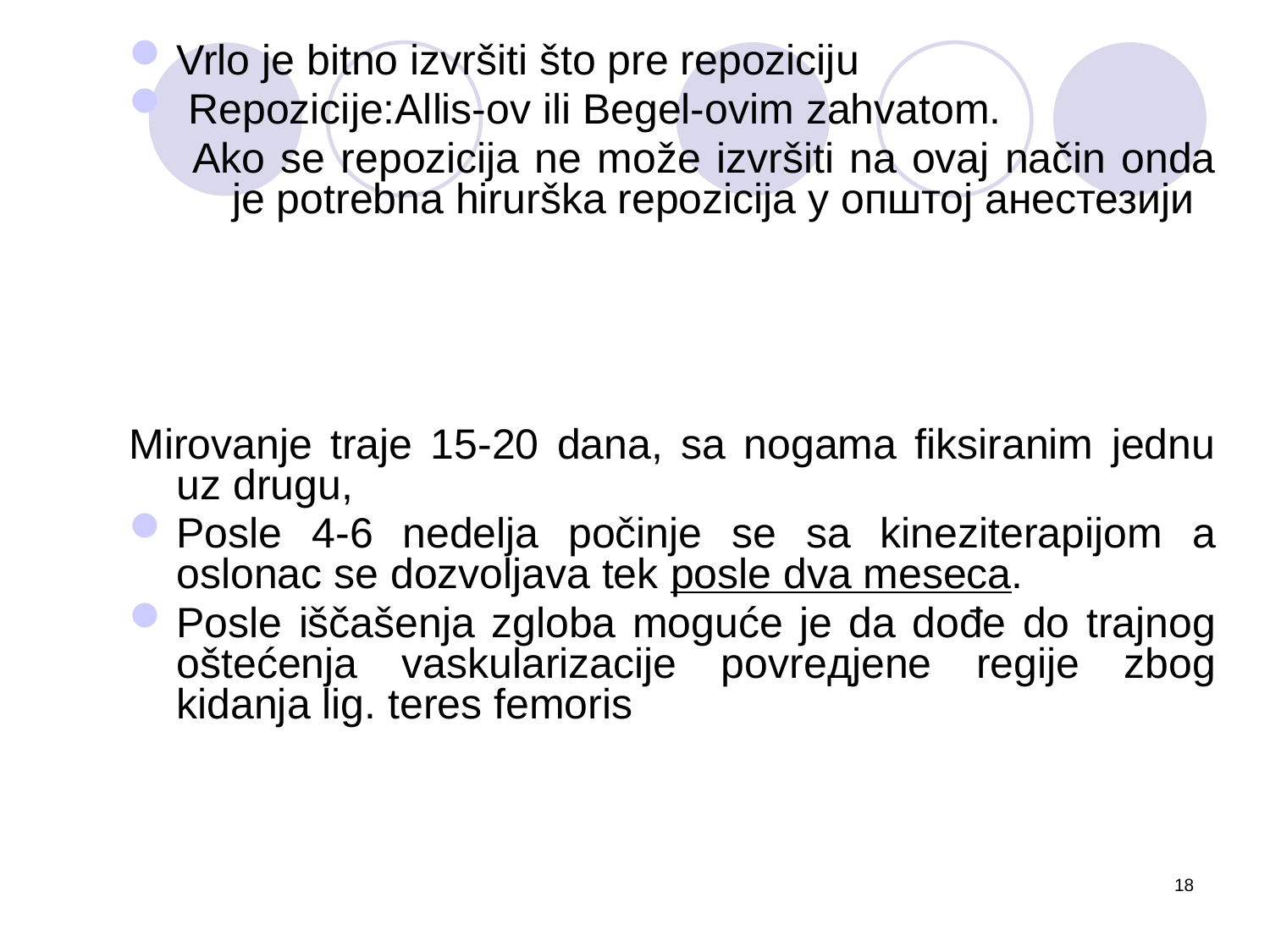

Vrlo je bitno izvršiti što pre repoziciju
 Repozicije:Allis-ov ili Begel-ovim zahvatom.
Ako se repozicija ne može izvršiti na ovaj način onda je potrebna hirurška repozicija у општој анестезији

Мirovanje traje 15-20 dana, sa nogama fiksiranim jednu uz drugu,
Posle 4-6 nedelja počinje se sa kineziterapijom a oslonac se dozvoljava tek posle dva meseca.
Posle iščašenja zgloba moguće je da dođe do trajnog oštećenja vaskularizacije povreдјene regije zbog kidanja lig. teres femoris
18